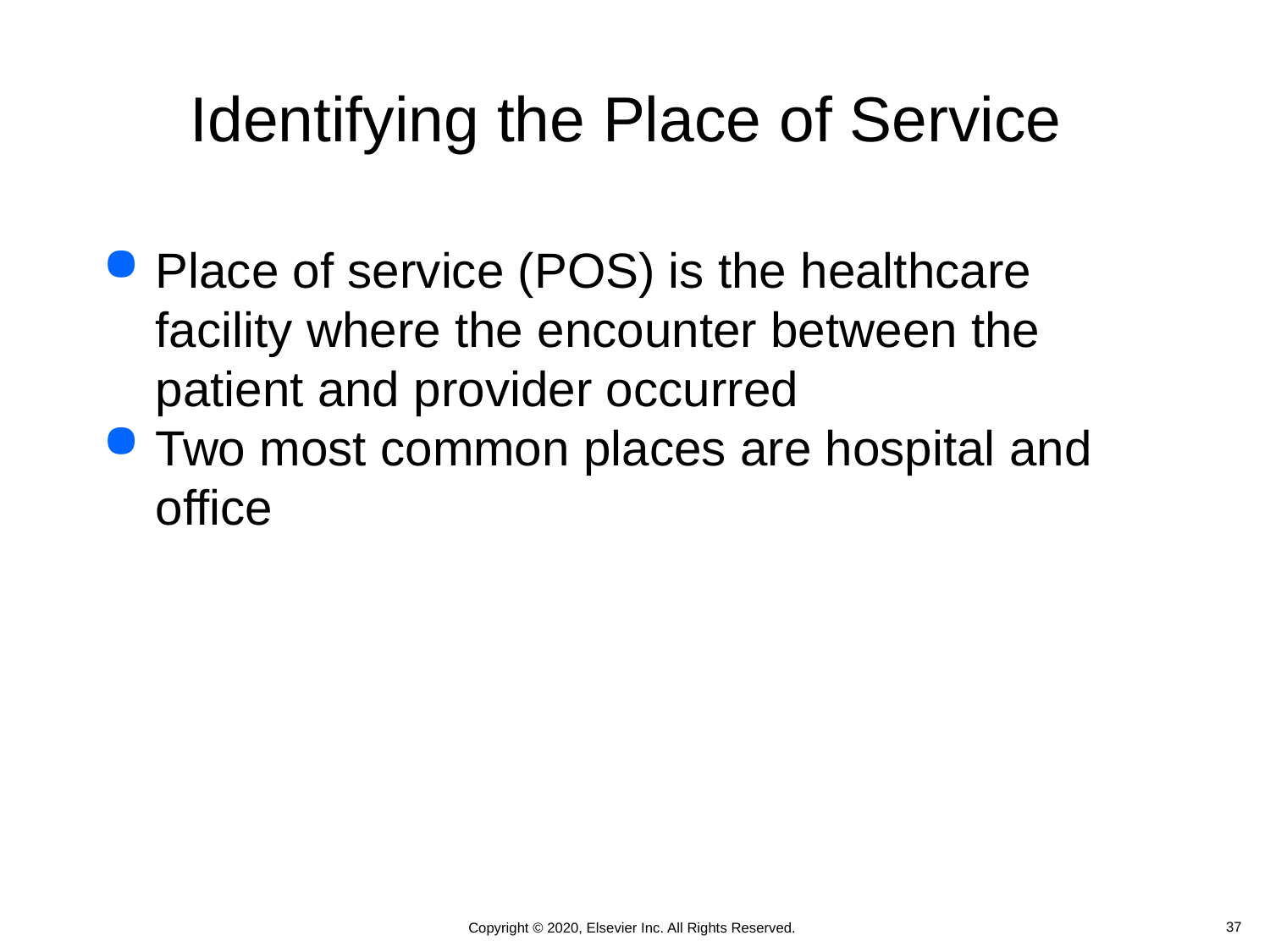

# Identifying the Place of Service
Place of service (POS) is the healthcare facility where the encounter between the patient and provider occurred
Two most common places are hospital and office
 37